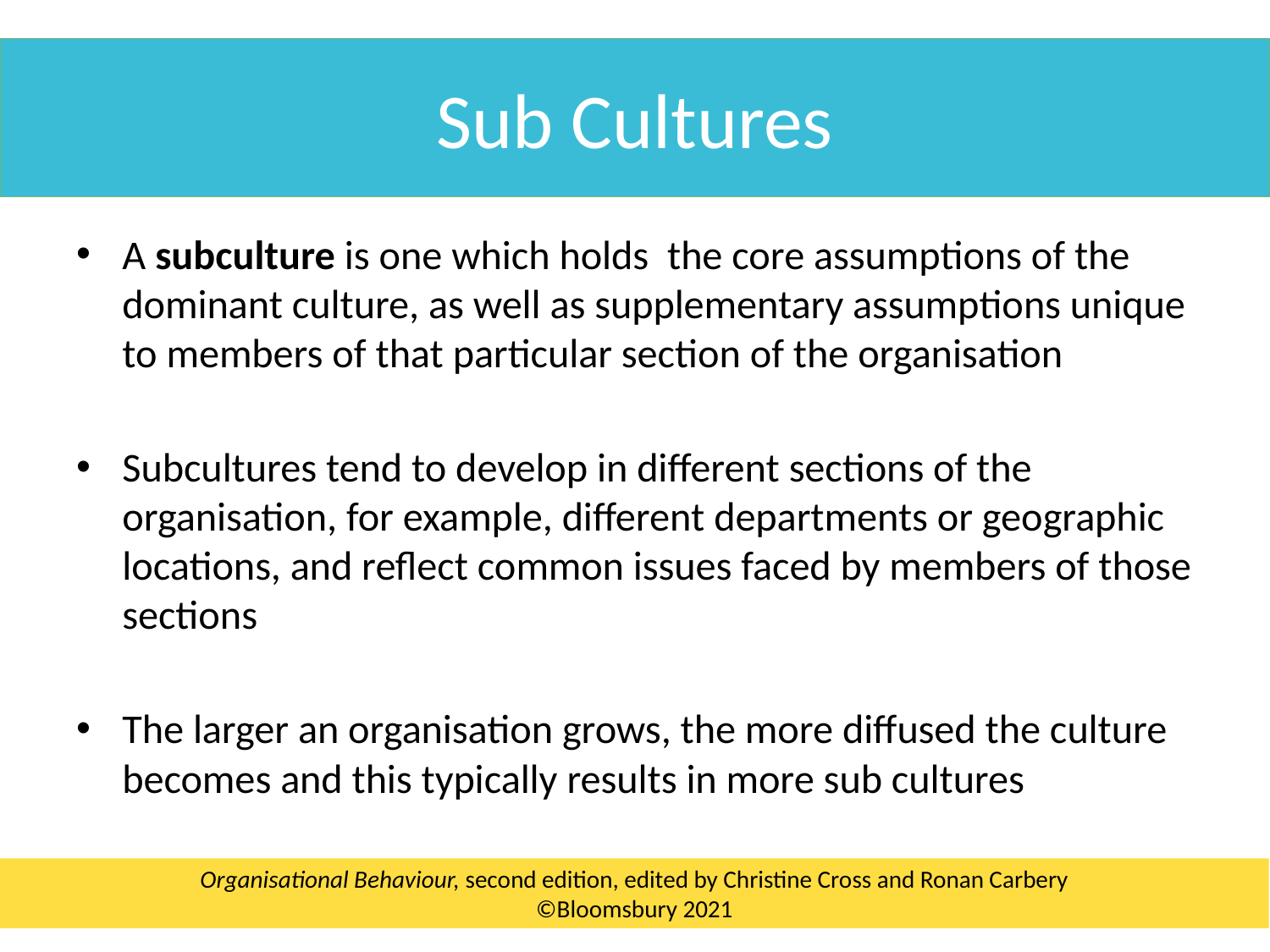

Sub Cultures
A subculture is one which holds  the core assumptions of the dominant culture, as well as supplementary assumptions unique to members of that particular section of the organisation

Subcultures tend to develop in different sections of the organisation, for example, different departments or geographic locations, and reflect common issues faced by members of those sections

The larger an organisation grows, the more diffused the culture becomes and this typically results in more sub cultures